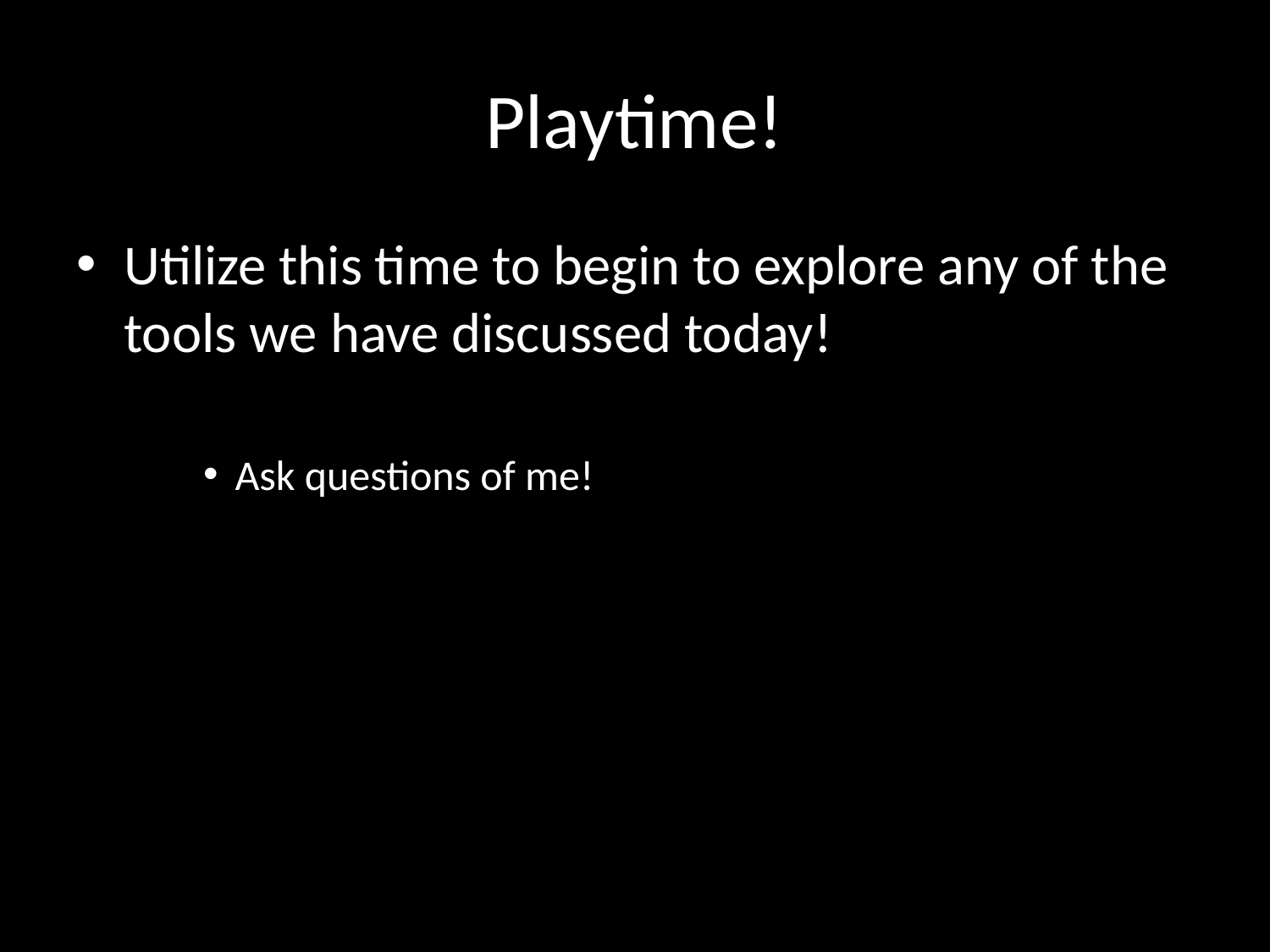

# Playtime!
Utilize this time to begin to explore any of the tools we have discussed today!

Ask questions of me!